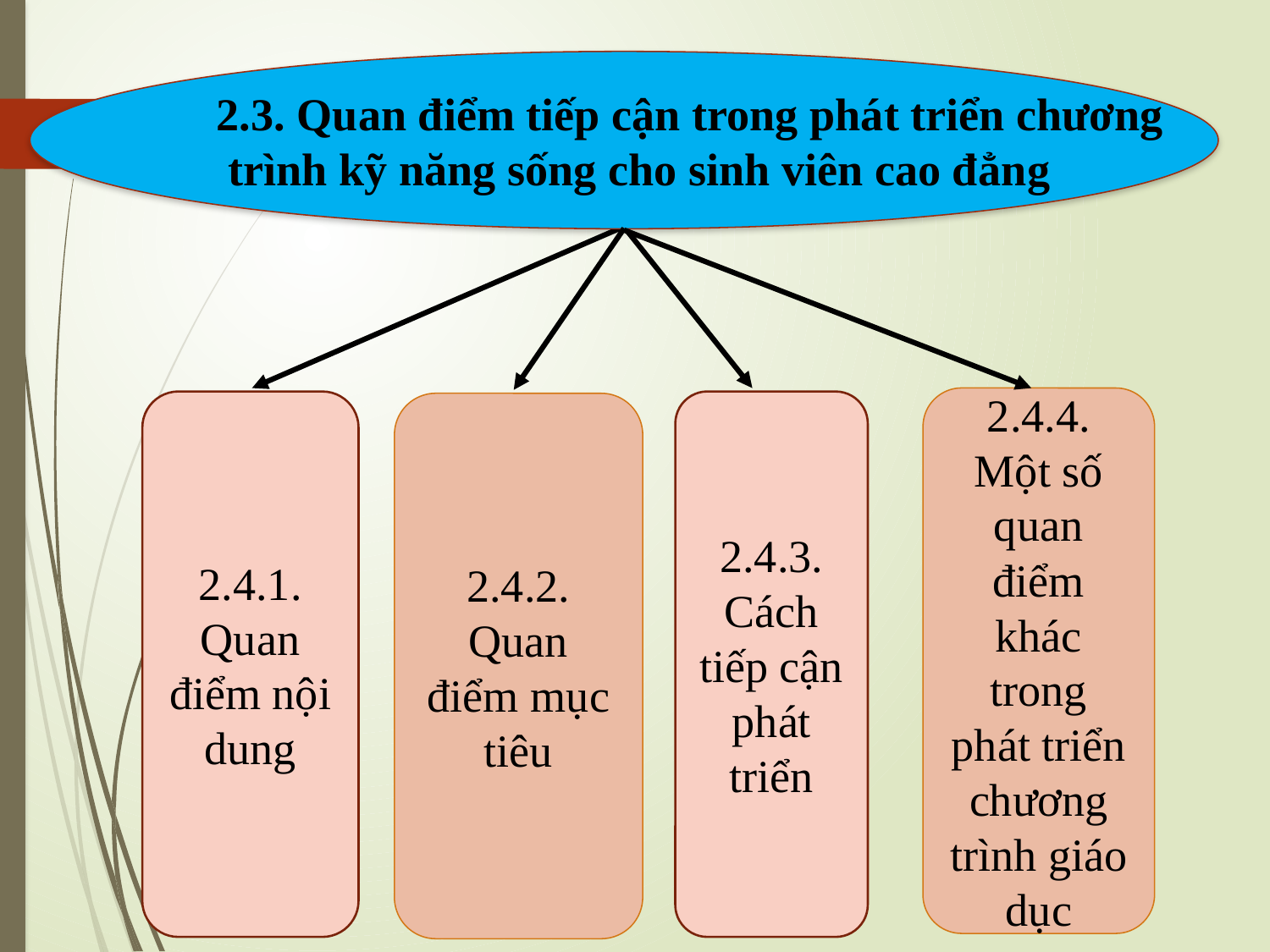

2.3. Quan điểm tiếp cận trong phát triển chương
 trình kỹ năng sống cho sinh viên cao đẳng

2.4.4. Một số quan điểm khác trong phát triển chương trình giáo dục
2.4.1. Quan điểm nội dung
2.4.3. Cách tiếp cận phát triển
2.4.2. Quan điểm mục tiêu